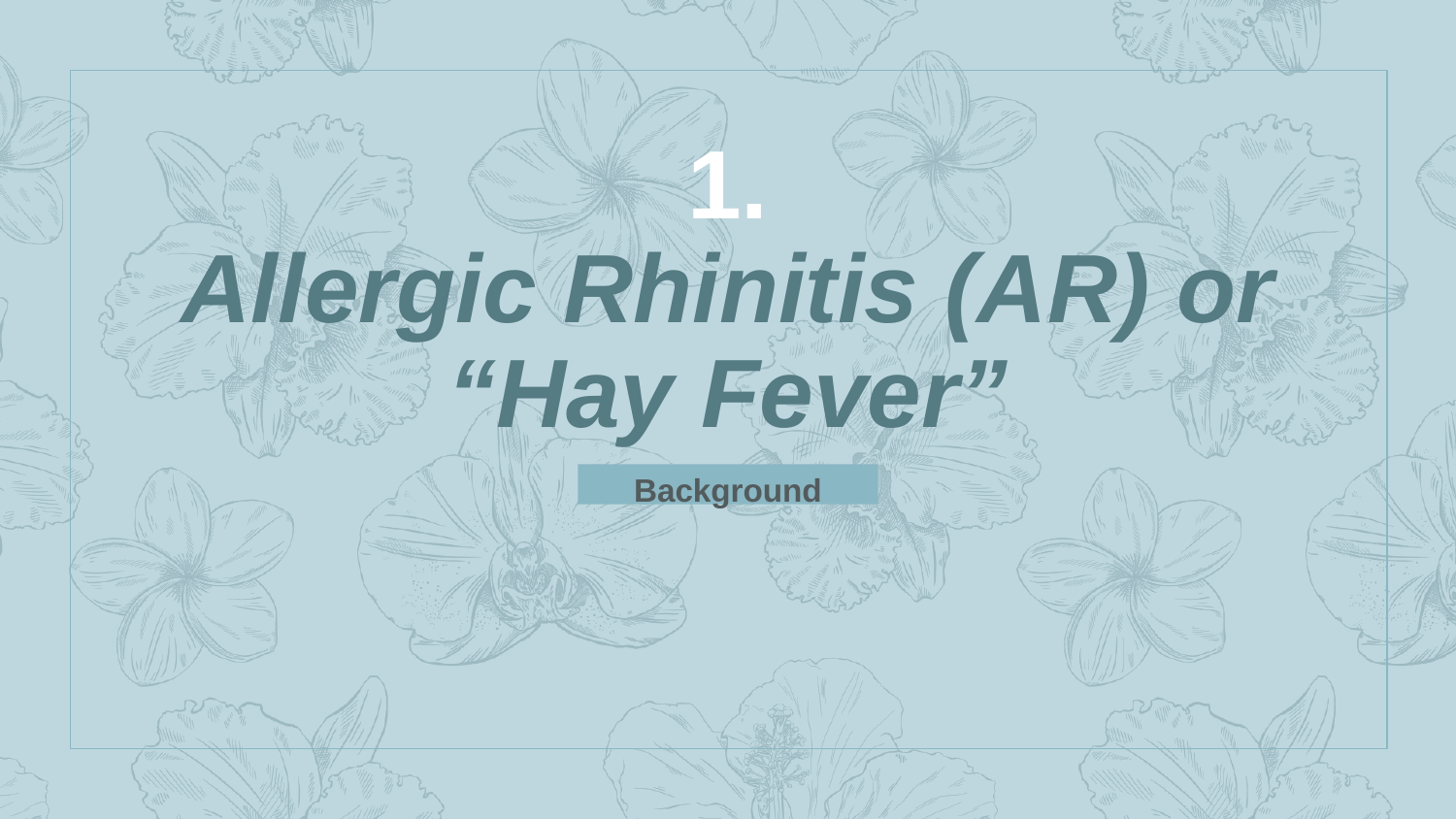

# 1.
Allergic Rhinitis (AR) or “Hay Fever”
Background